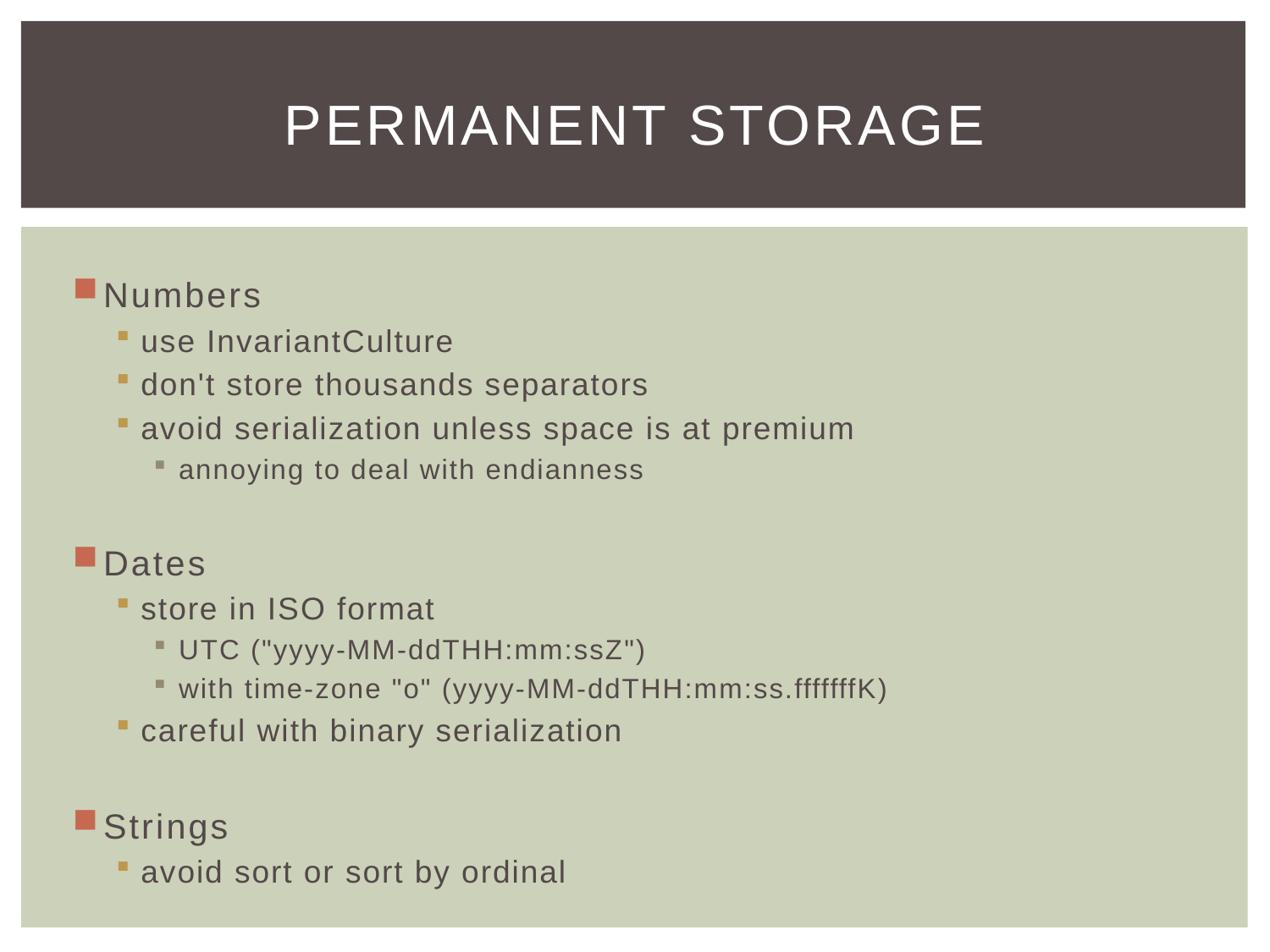

# Permanent Storage
Numbers
use InvariantCulture
don't store thousands separators
avoid serialization unless space is at premium
annoying to deal with endianness

Dates
store in ISO format
UTC ("yyyy-MM-ddTHH:mm:ssZ")
with time-zone "o" (yyyy-MM-ddTHH:mm:ss.fffffffK)
careful with binary serialization

Strings
avoid sort or sort by ordinal